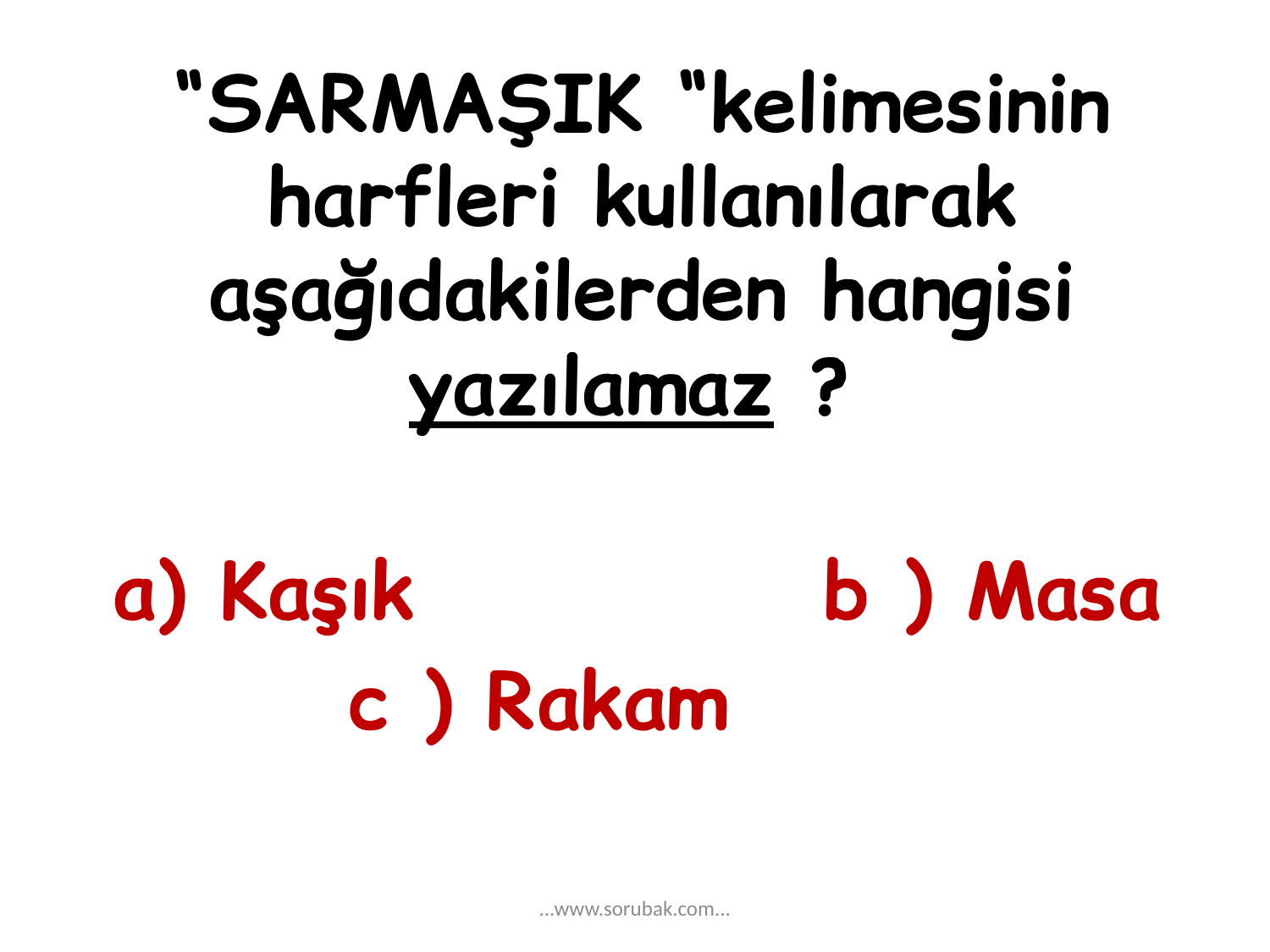

“SARMAŞIK “kelimesinin harfleri kullanılarak aşağıdakilerden hangisi yazılamaz ?
                                                       a) Kaşık            b ) Masa
         c ) Rakam

...www.sorubak.com...